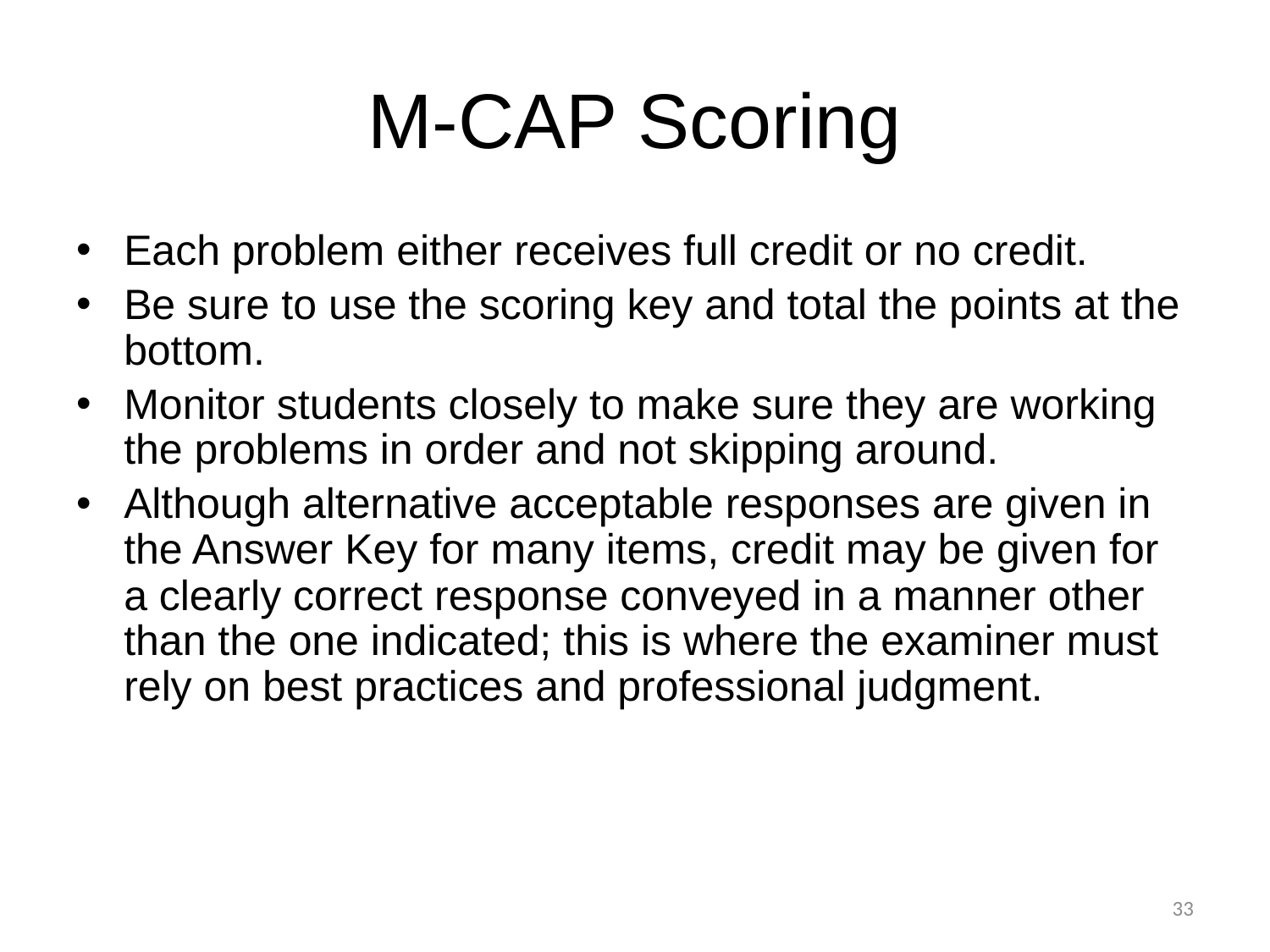

# M-CAP Scoring
Each problem either receives full credit or no credit.
Be sure to use the scoring key and total the points at the bottom.
Monitor students closely to make sure they are working the problems in order and not skipping around.
Although alternative acceptable responses are given in the Answer Key for many items, credit may be given for a clearly correct response conveyed in a manner other than the one indicated; this is where the examiner must rely on best practices and professional judgment.
33